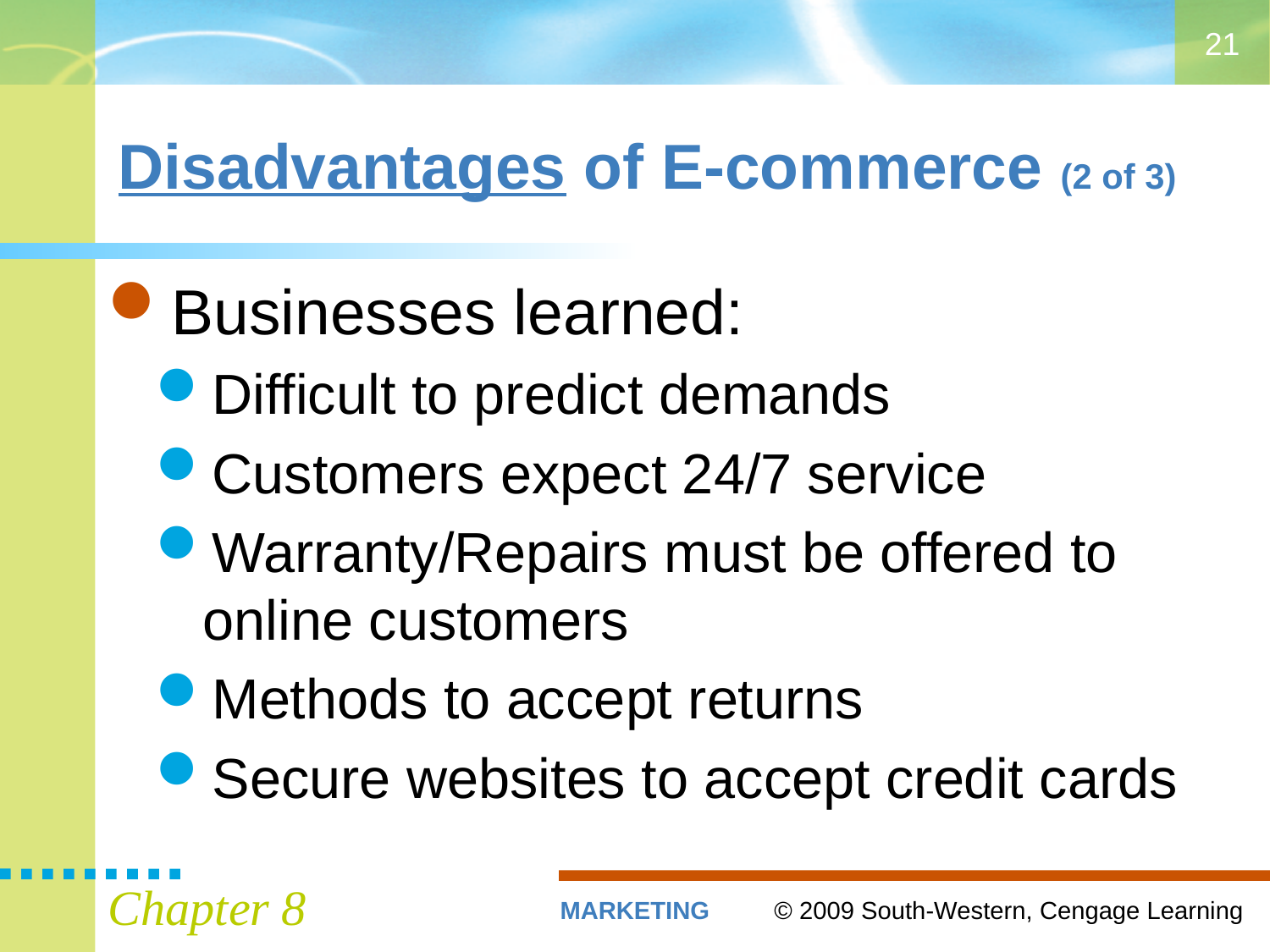

21
# Disadvantages of E-commerce (2 of 3)
Businesses learned:
Difficult to predict demands
Customers expect 24/7 service
Warranty/Repairs must be offered to online customers
Methods to accept returns
Secure websites to accept credit cards
Chapter 8